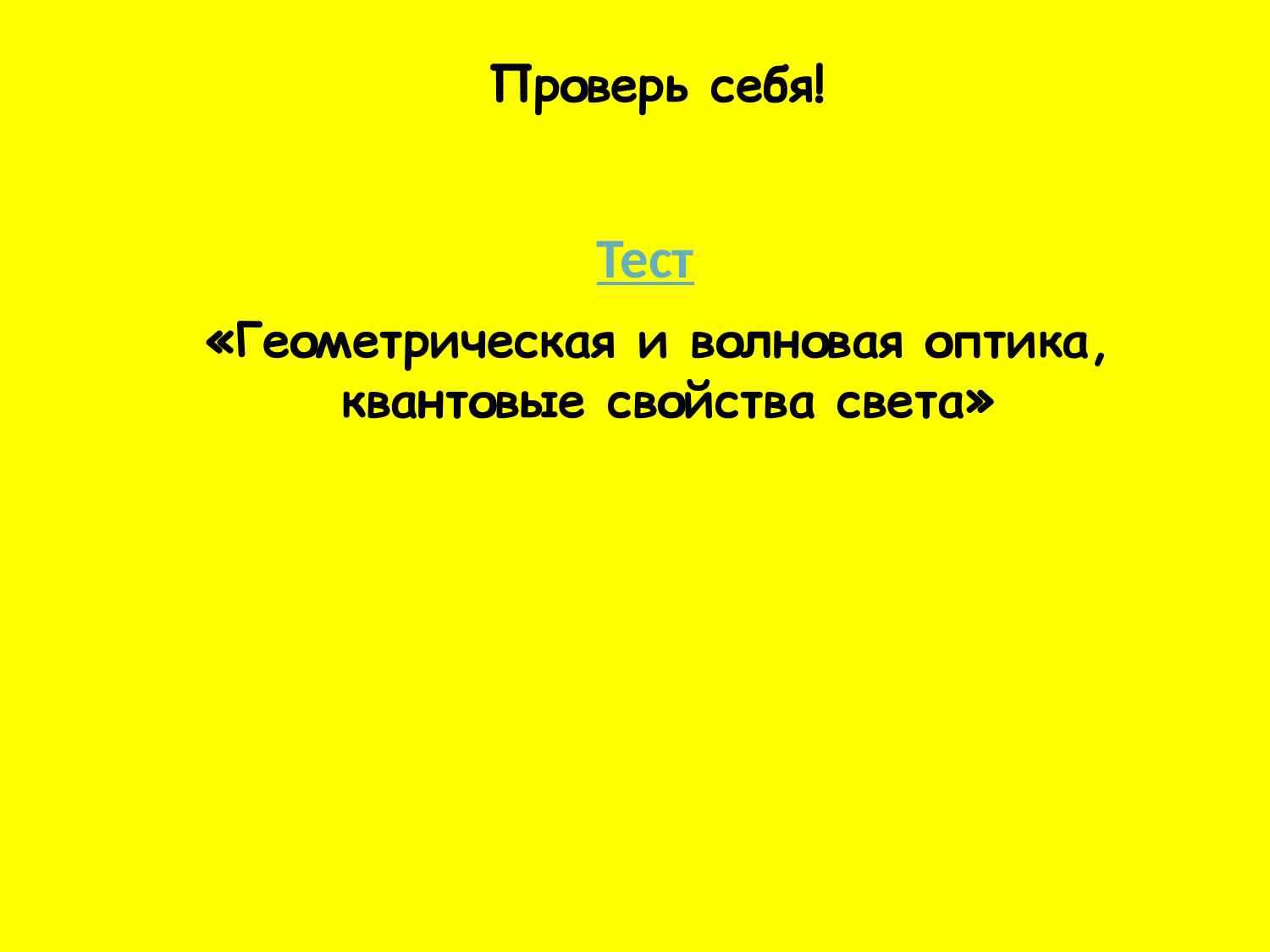

Проверь себя!
Тест
 «Геометрическая и волновая оптика, квантовые свойства света»